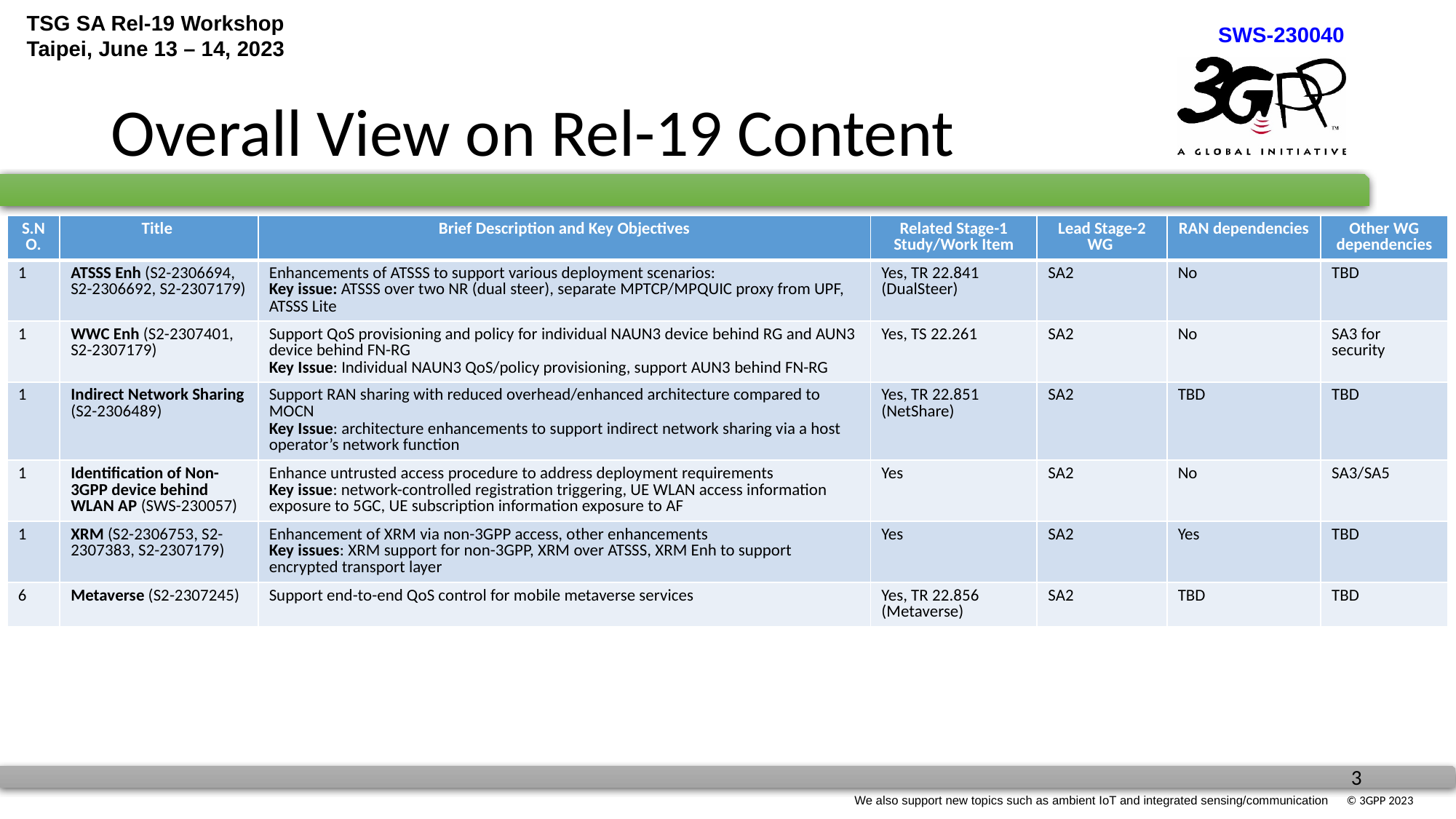

# Overall View on Rel-19 Content
| S.NO. | Title | Brief Description and Key Objectives | Related Stage-1 Study/Work Item | Lead Stage-2 WG | RAN dependencies | Other WG dependencies |
| --- | --- | --- | --- | --- | --- | --- |
| 1 | ATSSS Enh (S2-2306694, S2-2306692, S2-2307179) | Enhancements of ATSSS to support various deployment scenarios: Key issue: ATSSS over two NR (dual steer), separate MPTCP/MPQUIC proxy from UPF, ATSSS Lite | Yes, TR 22.841 (DualSteer) | SA2 | No | TBD |
| 1 | WWC Enh (S2-2307401, S2-2307179) | Support QoS provisioning and policy for individual NAUN3 device behind RG and AUN3 device behind FN-RG Key Issue: Individual NAUN3 QoS/policy provisioning, support AUN3 behind FN-RG | Yes, TS 22.261 | SA2 | No | SA3 for security |
| 1 | Indirect Network Sharing (S2-2306489) | Support RAN sharing with reduced overhead/enhanced architecture compared to MOCN Key Issue: architecture enhancements to support indirect network sharing via a host operator’s network function | Yes, TR 22.851 (NetShare) | SA2 | TBD | TBD |
| 1 | Identification of Non-3GPP device behind WLAN AP (SWS-230057) | Enhance untrusted access procedure to address deployment requirements Key issue: network-controlled registration triggering, UE WLAN access information exposure to 5GC, UE subscription information exposure to AF | Yes | SA2 | No | SA3/SA5 |
| 1 | XRM (S2-2306753, S2-2307383, S2-2307179) | Enhancement of XRM via non-3GPP access, other enhancements Key issues: XRM support for non-3GPP, XRM over ATSSS, XRM Enh to support encrypted transport layer | Yes | SA2 | Yes | TBD |
| 6 | Metaverse (S2-2307245) | Support end-to-end QoS control for mobile metaverse services | Yes, TR 22.856 (Metaverse) | SA2 | TBD | TBD |
We also support new topics such as ambient IoT and integrated sensing/communication